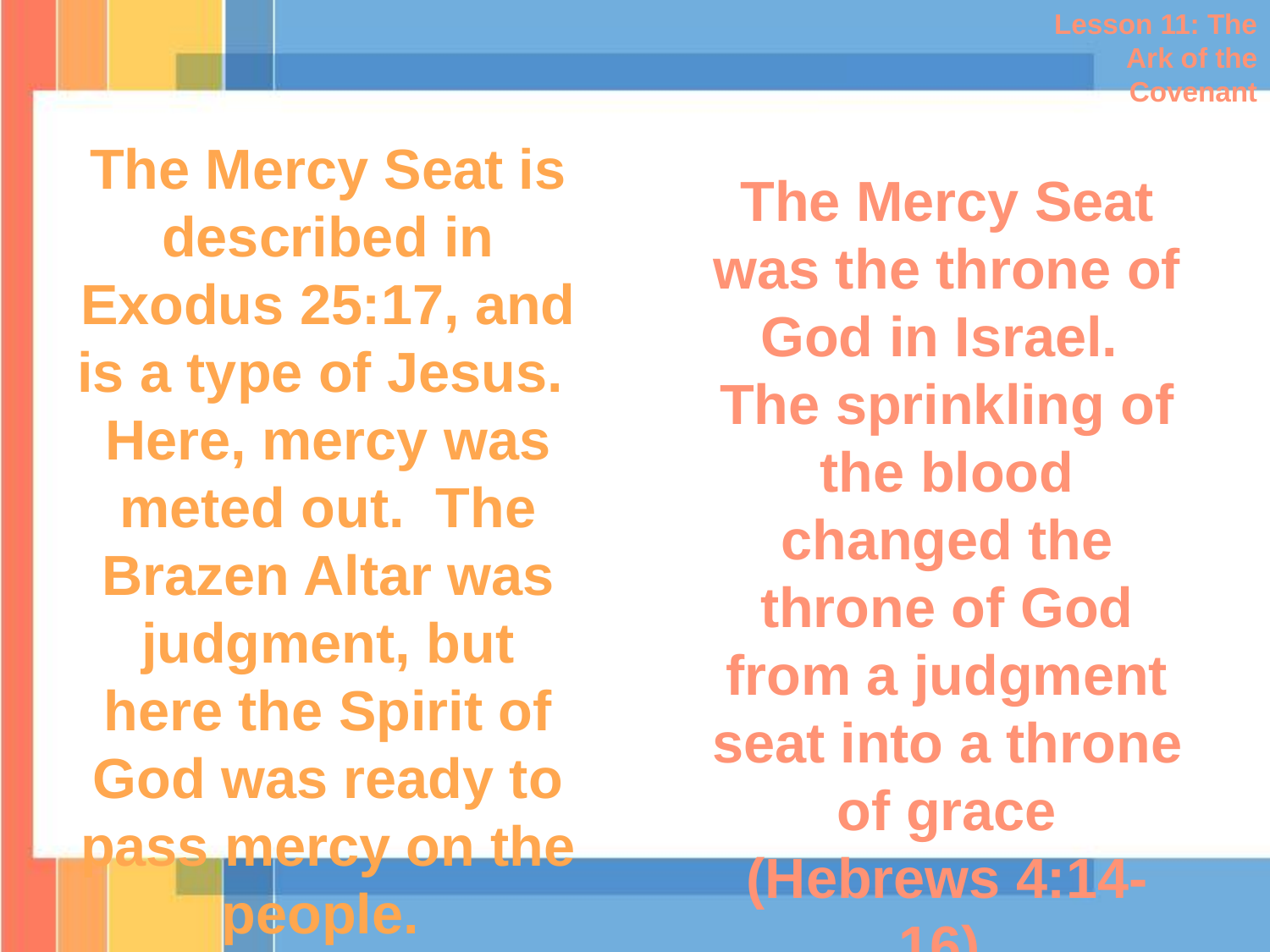

Lesson 11: The Ark of the Covenant
The Mercy Seat is described in Exodus 25:17, and is a type of Jesus.  Here, mercy was meted out.  The Brazen Altar was judgment, but here the Spirit of God was ready to pass mercy on the people.
The Mercy Seat was the throne of God in Israel.  The sprinkling of the blood changed the throne of God from a judgment seat into a throne of grace (Hebrews 4:14-16).